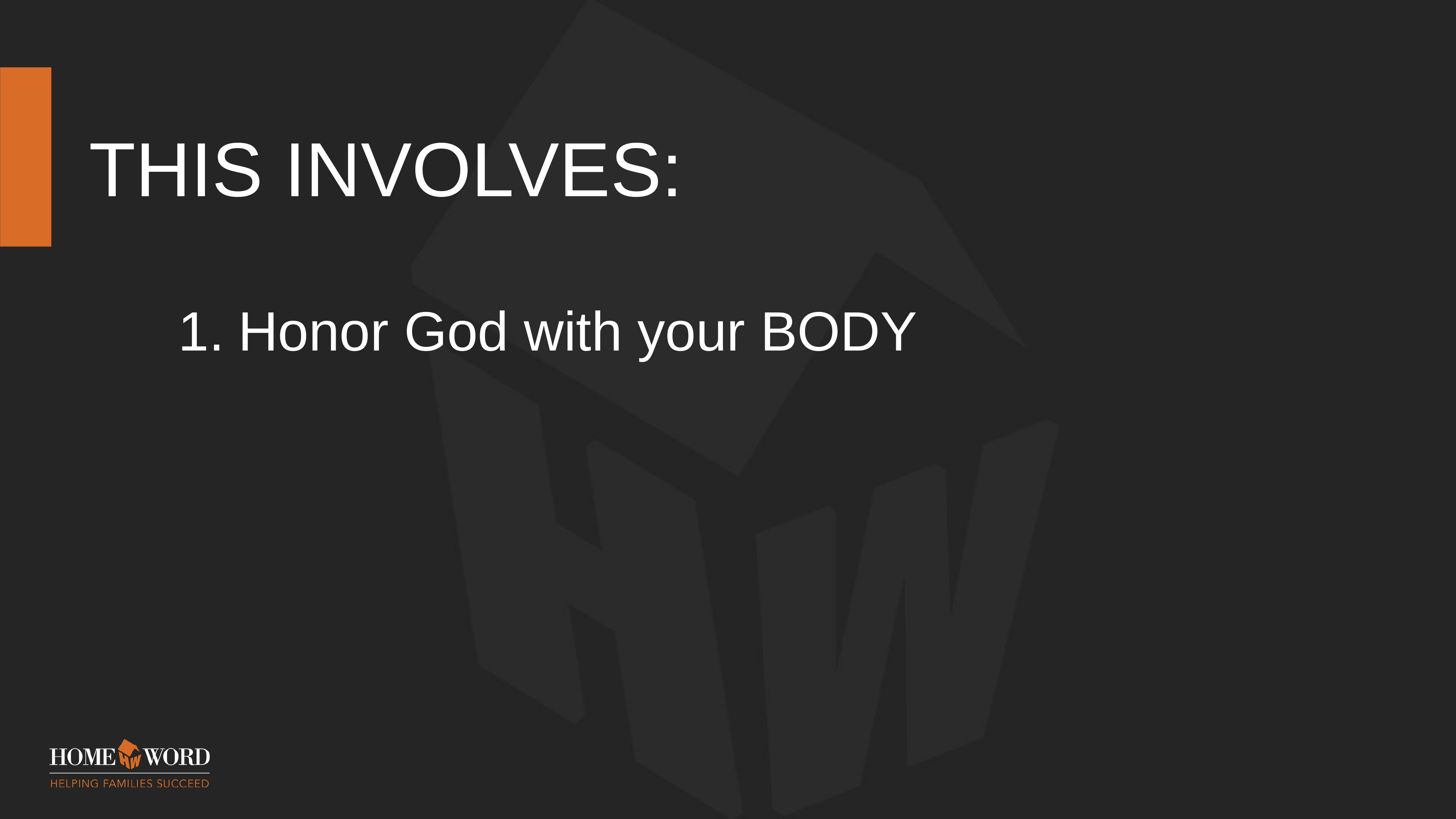

# This involves:
Honor God with your BODY